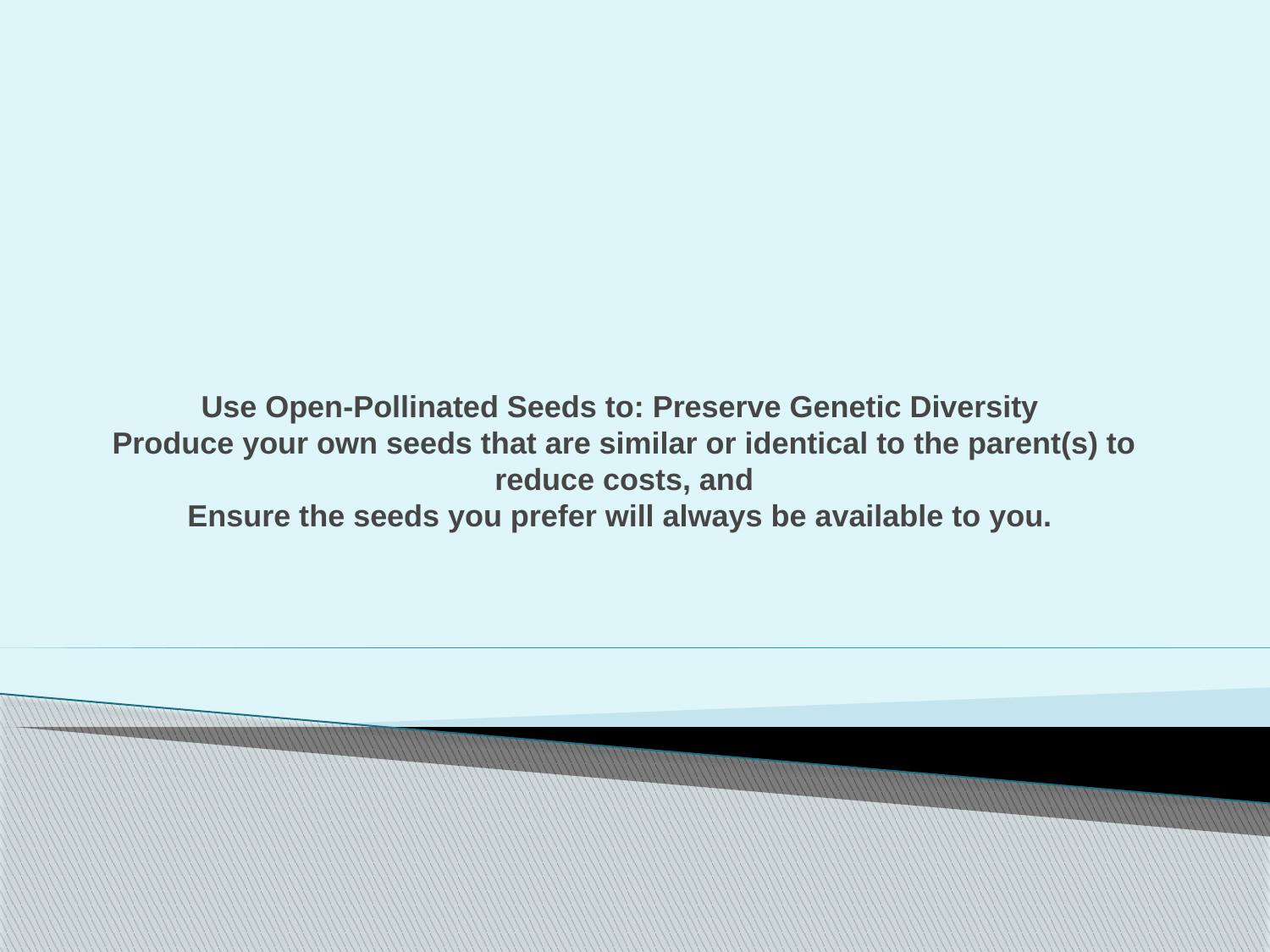

# Use Open-Pollinated Seeds to: Preserve Genetic Diversity Produce your own seeds that are similar or identical to the parent(s) to reduce costs, and Ensure the seeds you prefer will always be available to you.